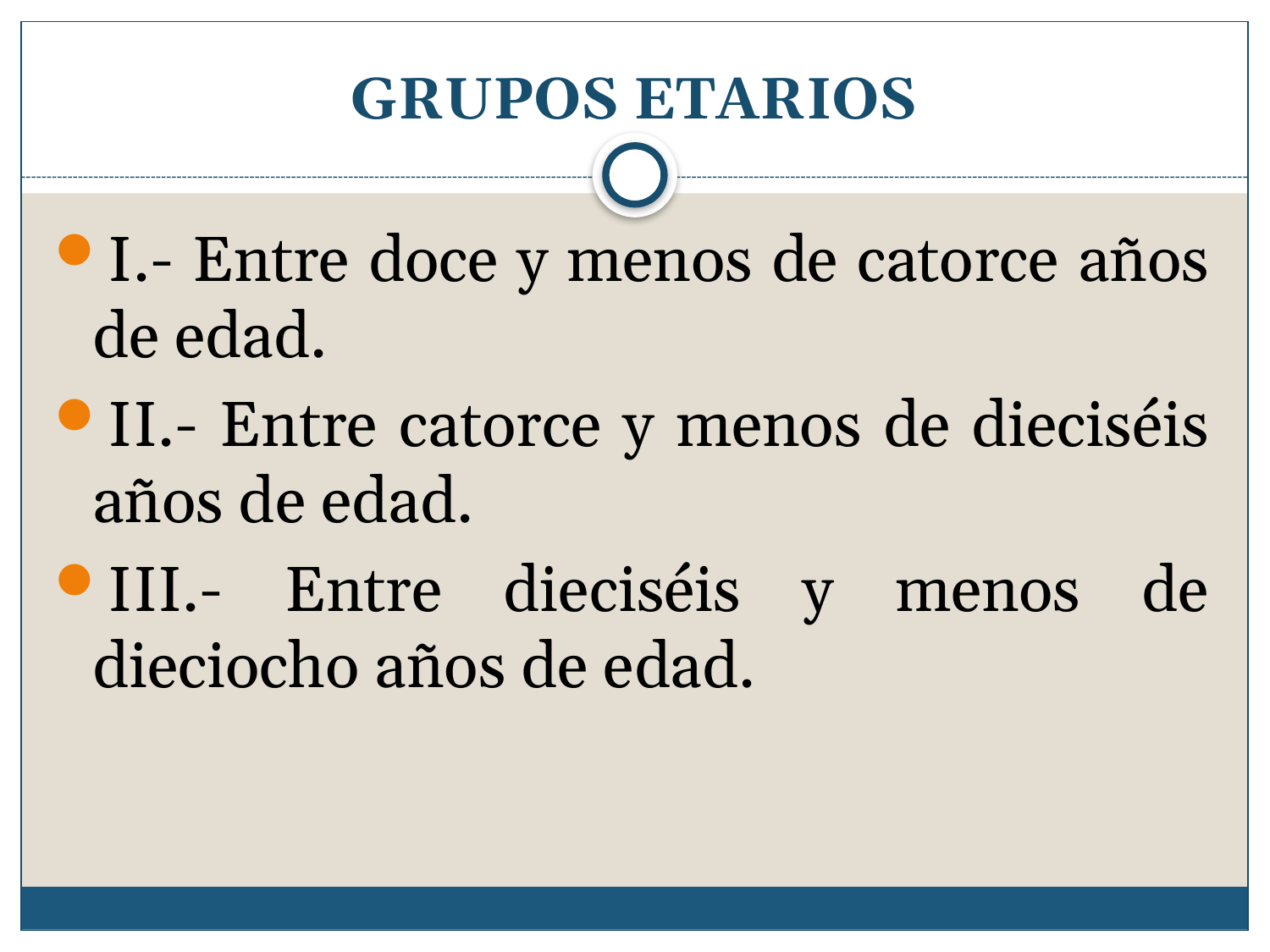

# GRUPOS ETARIOS
I.- Entre doce y menos de catorce años de edad.
II.- Entre catorce y menos de dieciséis años de edad.
III.- Entre dieciséis y menos de dieciocho años de edad.